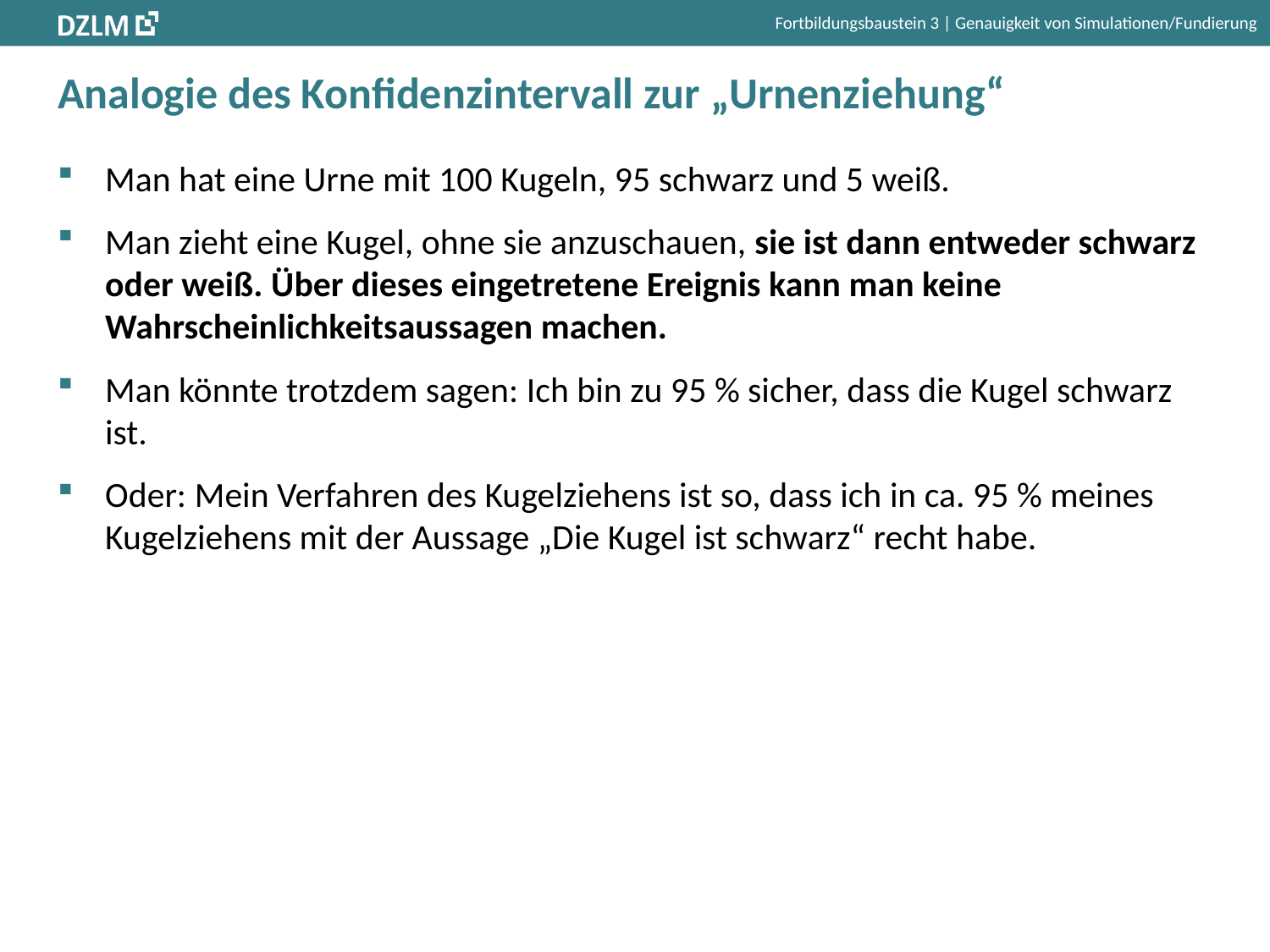

# Analogie des Konfidenzintervall zur „Urnenziehung“
Man hat eine Urne mit 100 Kugeln, 95 schwarz und 5 weiß.
Man zieht eine Kugel, ohne sie anzuschauen, sie ist dann entweder schwarz oder weiß. Über dieses eingetretene Ereignis kann man keine Wahrscheinlichkeitsaussagen machen.
Man könnte trotzdem sagen: Ich bin zu 95 % sicher, dass die Kugel schwarz ist.
Oder: Mein Verfahren des Kugelziehens ist so, dass ich in ca. 95 % meines Kugelziehens mit der Aussage „Die Kugel ist schwarz“ recht habe.